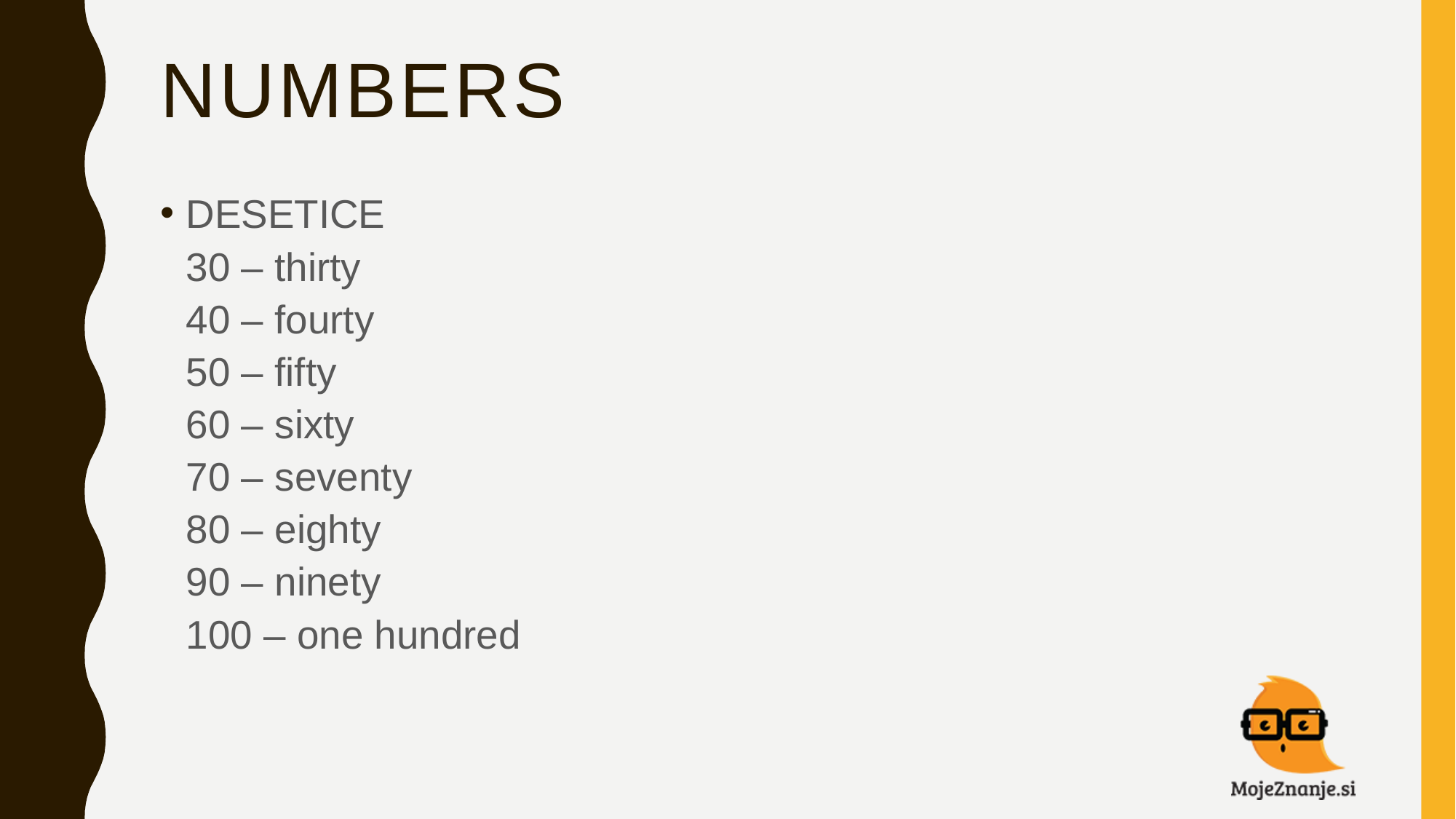

# NUMBERS
DESETICE
30 – thirty
40 – fourty
50 – fifty
60 – sixty
70 – seventy
80 – eighty
90 – ninety
100 – one hundred